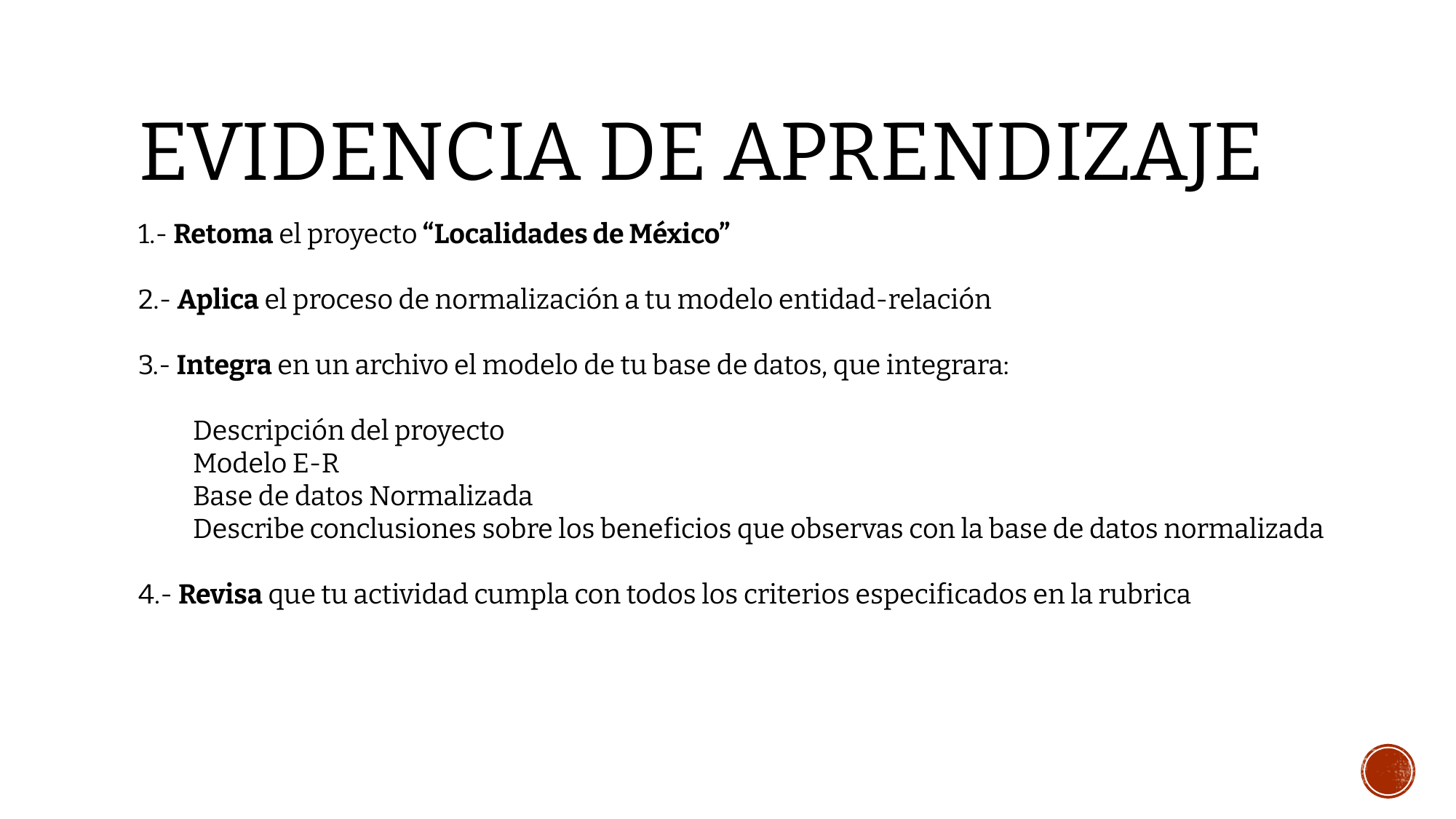

# Evidencia de Aprendizaje
1.- Retoma el proyecto “Localidades de México”

2.- Aplica el proceso de normalización a tu modelo entidad-relación

3.- Integra en un archivo el modelo de tu base de datos, que integrara:

Descripción del proyecto
Modelo E-R
Base de datos Normalizada
Describe conclusiones sobre los beneficios que observas con la base de datos normalizada

4.- Revisa que tu actividad cumpla con todos los criterios especificados en la rubrica